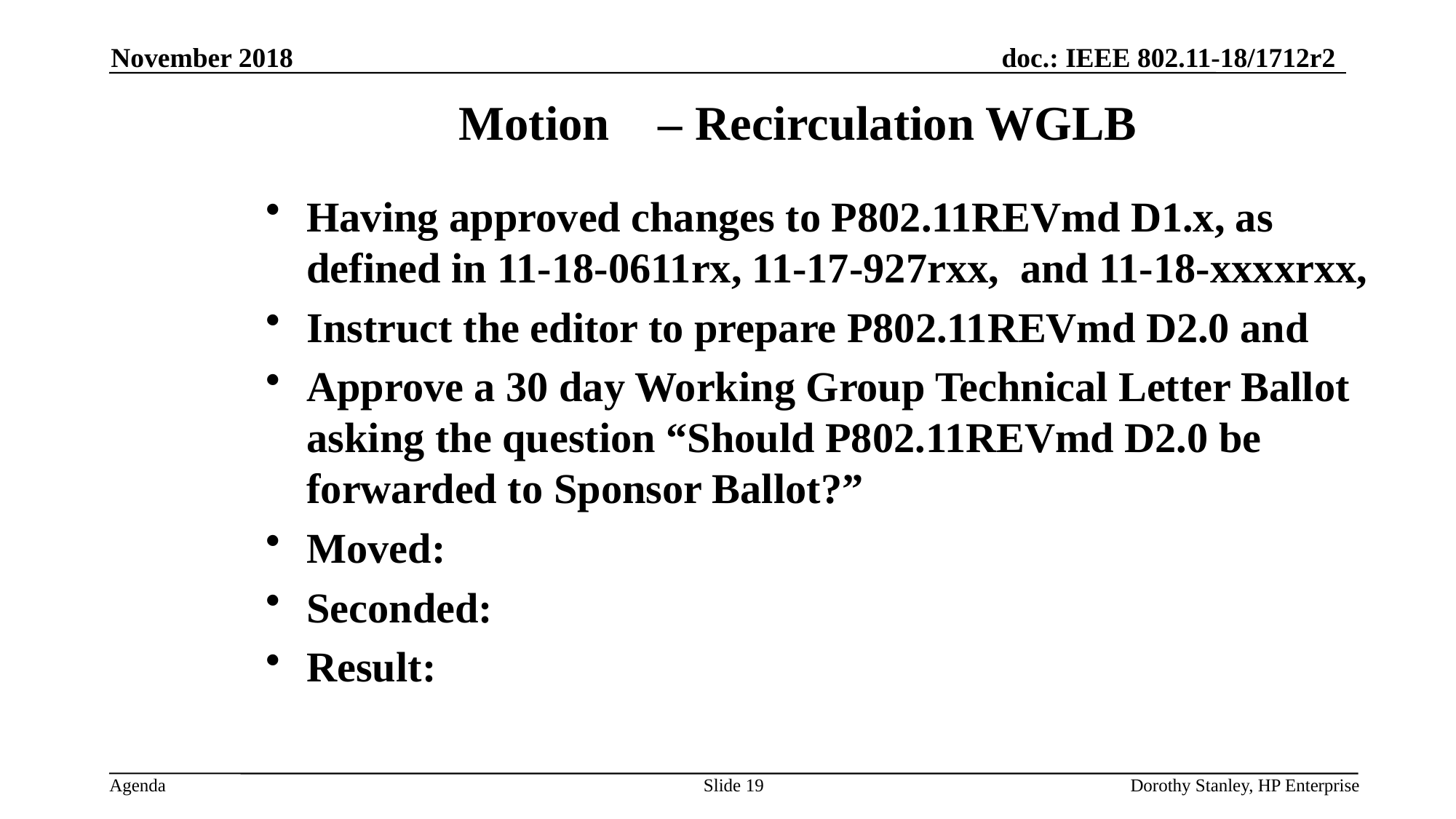

November 2018
Motion    – Recirculation WGLB
Having approved changes to P802.11REVmd D1.x, as defined in 11-18-0611rx, 11-17-927rxx,  and 11-18-xxxxrxx,
Instruct the editor to prepare P802.11REVmd D2.0 and
Approve a 30 day Working Group Technical Letter Ballot asking the question “Should P802.11REVmd D2.0 be forwarded to Sponsor Ballot?”
Moved:
Seconded:
Result:

Slide 19
Dorothy Stanley, HP Enterprise